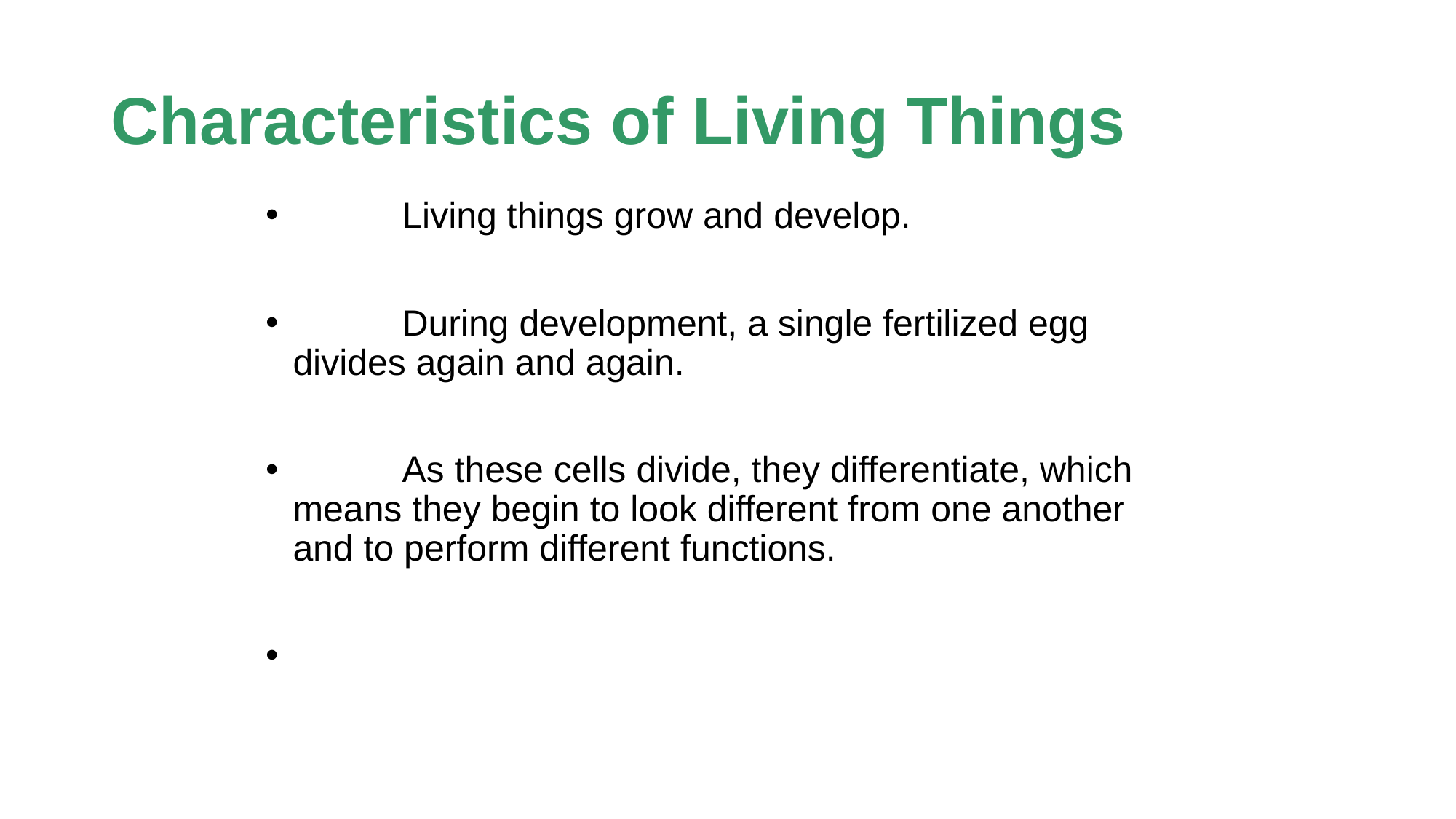

# Characteristics of Living Things
	Living things grow and develop.

	During development, a single fertilized egg divides again and again.

	As these cells divide, they differentiate, which means they begin to look different from one another and to perform different functions.